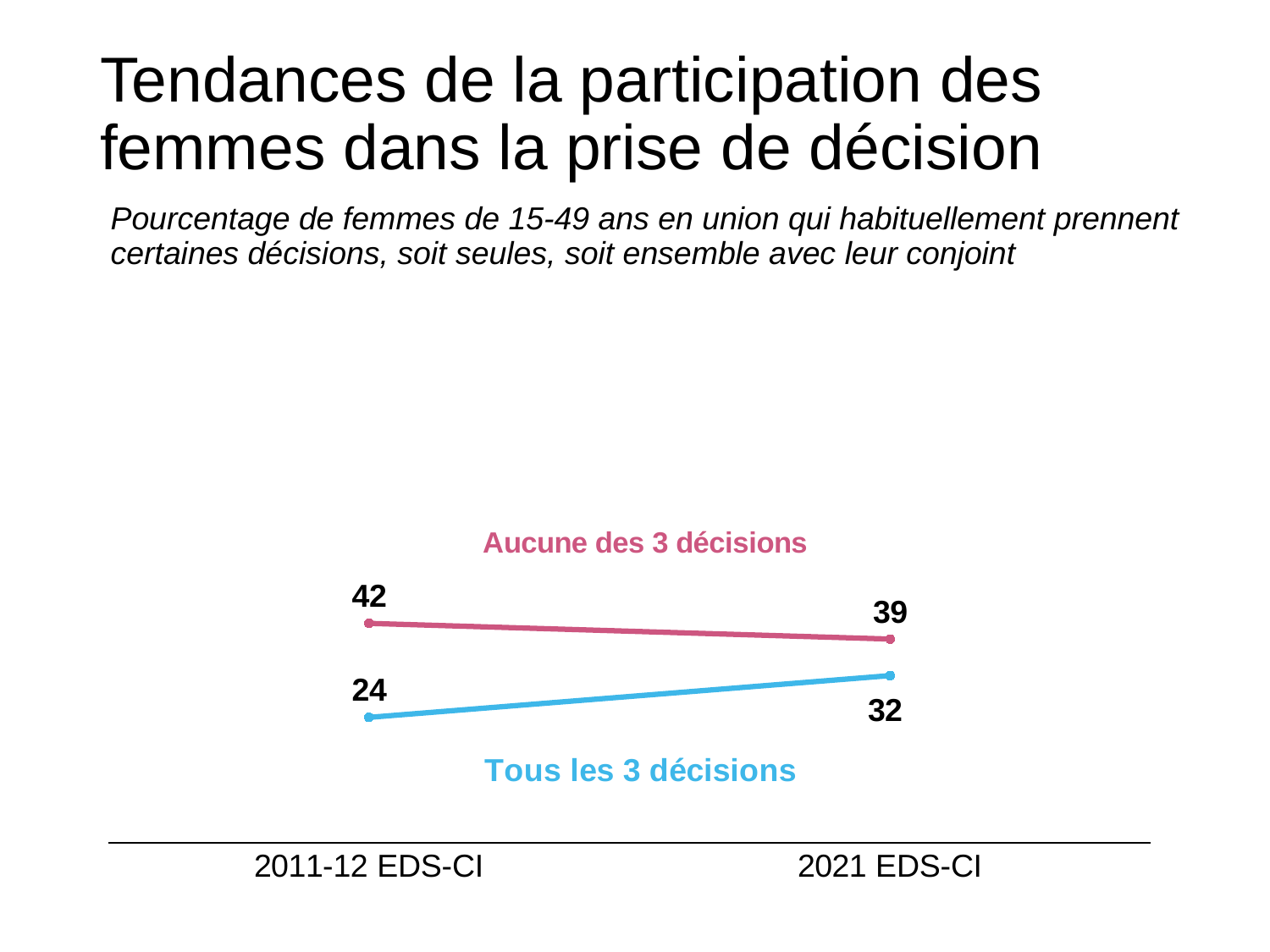

# Tendances de la participation des femmes dans la prise de décision
Pourcentage de femmes de 15-49 ans en union qui habituellement prennent certaines décisions, soit seules, soit ensemble avec leur conjoint

### Chart

| Category | All 3 decisions | None of the 3 decisions |
|---|---|---|
| 2011-12 EDS-CI | 24.0 | 42.0 |
| 2021 EDS-CI | 32.0 | 39.0 |